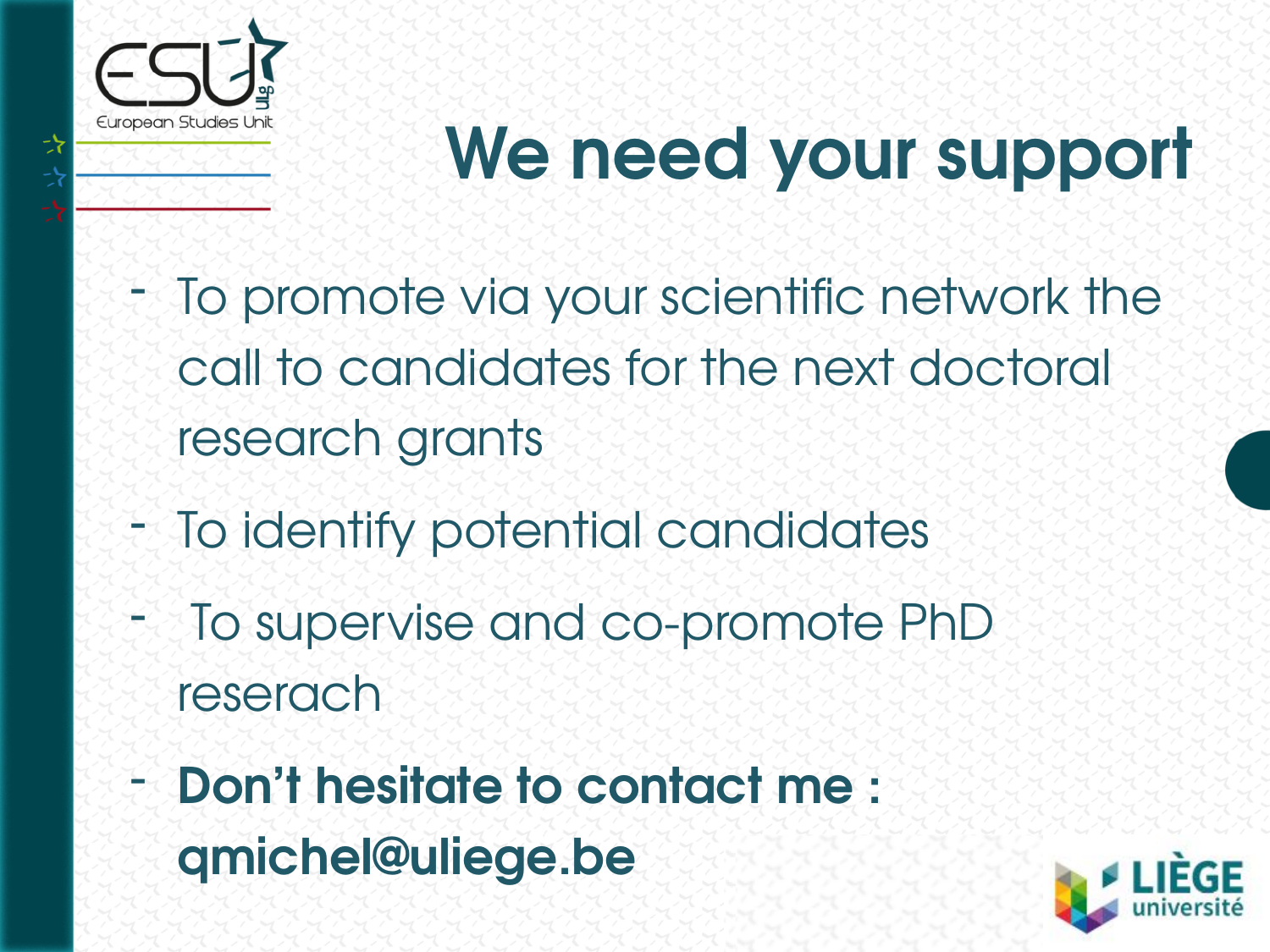

# We need your support
To promote via your scientific network the call to candidates for the next doctoral research grants
To identify potential candidates
 To supervise and co-promote PhD reserach
Don’t hesitate to contact me : qmichel@uliege.be